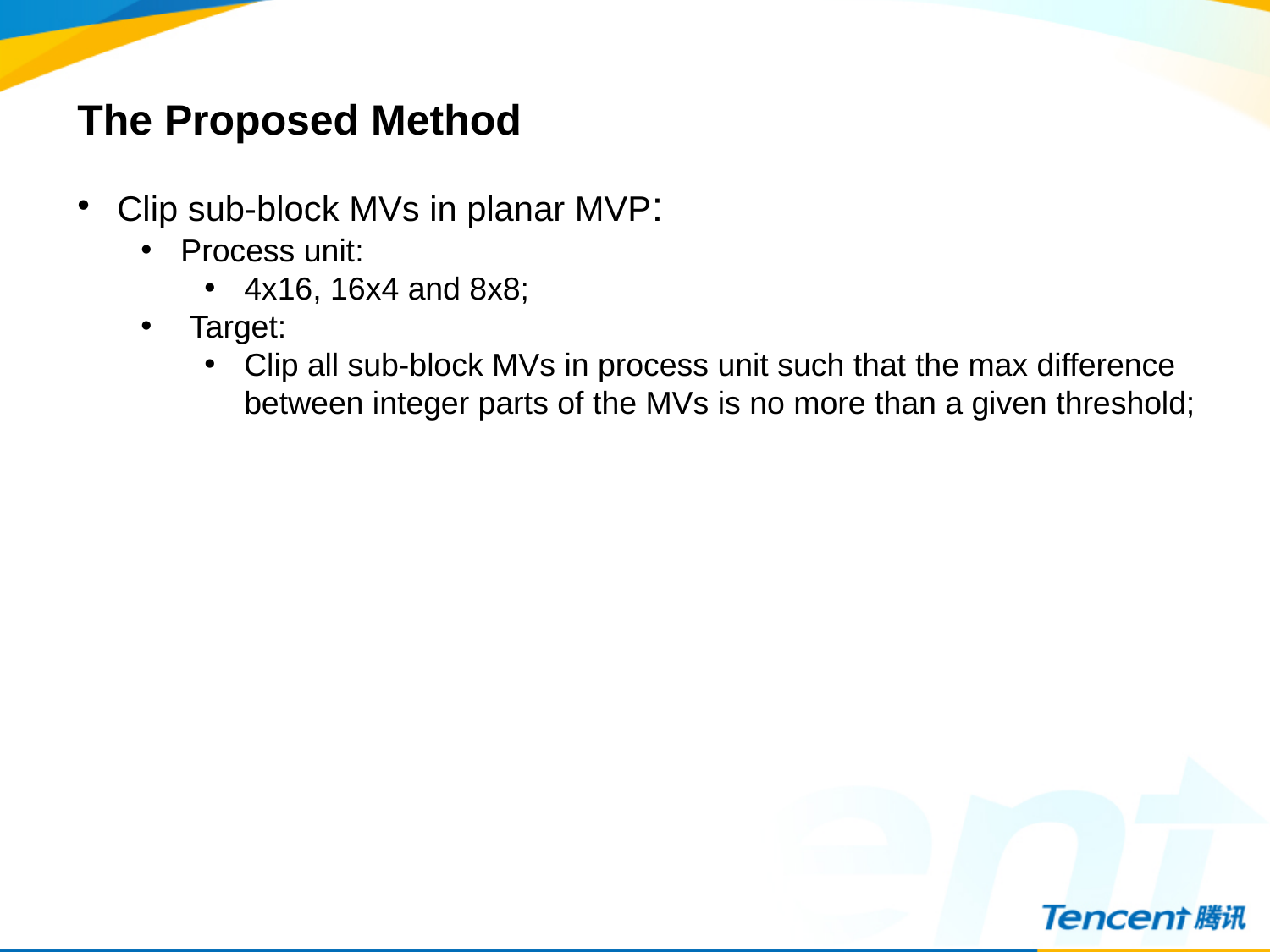

The Proposed Method
Clip sub-block MVs in planar MVP:
Process unit:
4x16, 16x4 and 8x8;
 Target:
Clip all sub-block MVs in process unit such that the max difference between integer parts of the MVs is no more than a given threshold;